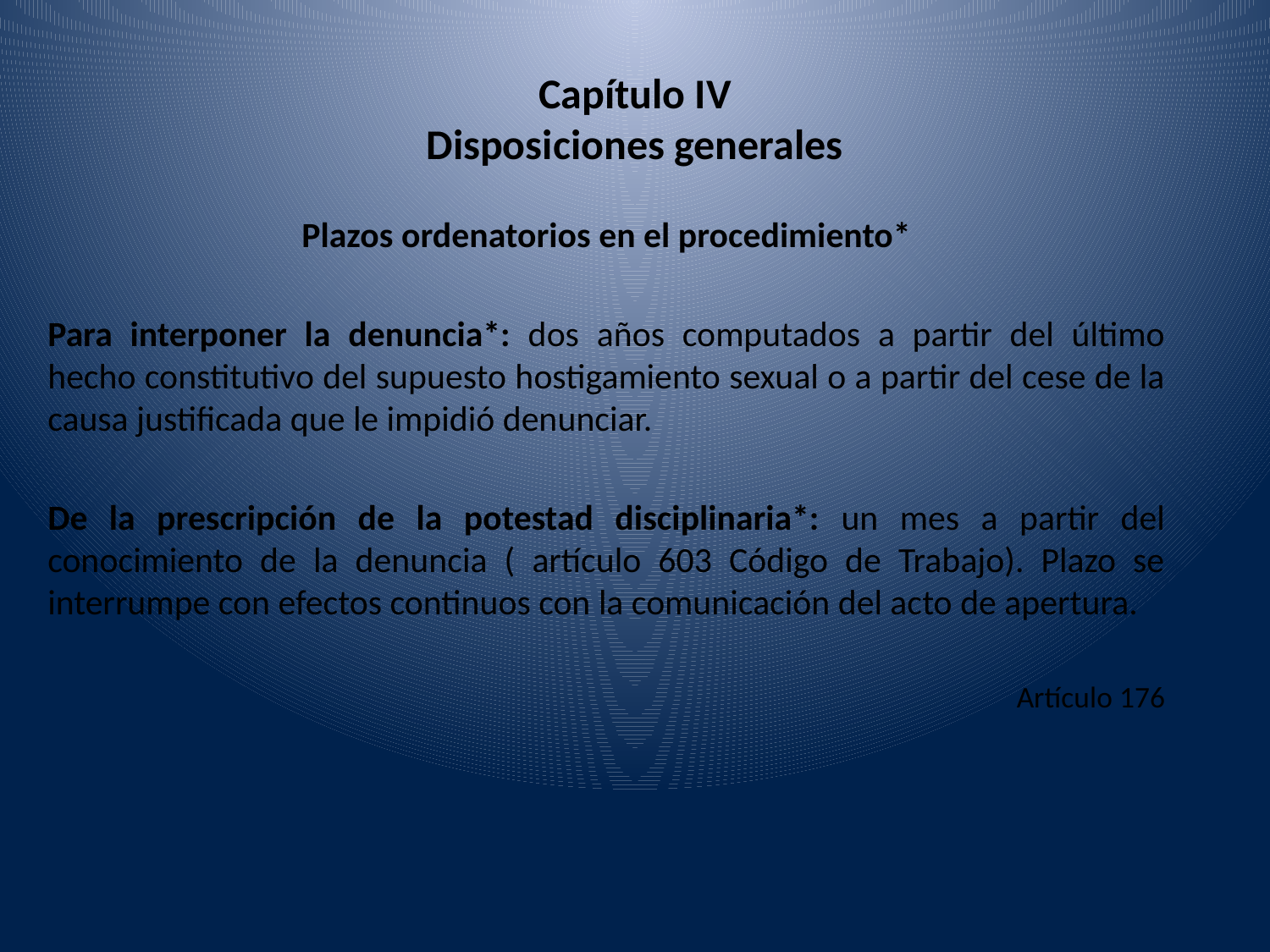

# Capítulo IV Disposiciones generales
Plazos ordenatorios en el procedimiento*

Para interponer la denuncia*: dos años computados a partir del último hecho constitutivo del supuesto hostigamiento sexual o a partir del cese de la causa justificada que le impidió denunciar.

De la prescripción de la potestad disciplinaria*: un mes a partir del conocimiento de la denuncia ( artículo 603 Código de Trabajo). Plazo se interrumpe con efectos continuos con la comunicación del acto de apertura.

Artículo 176